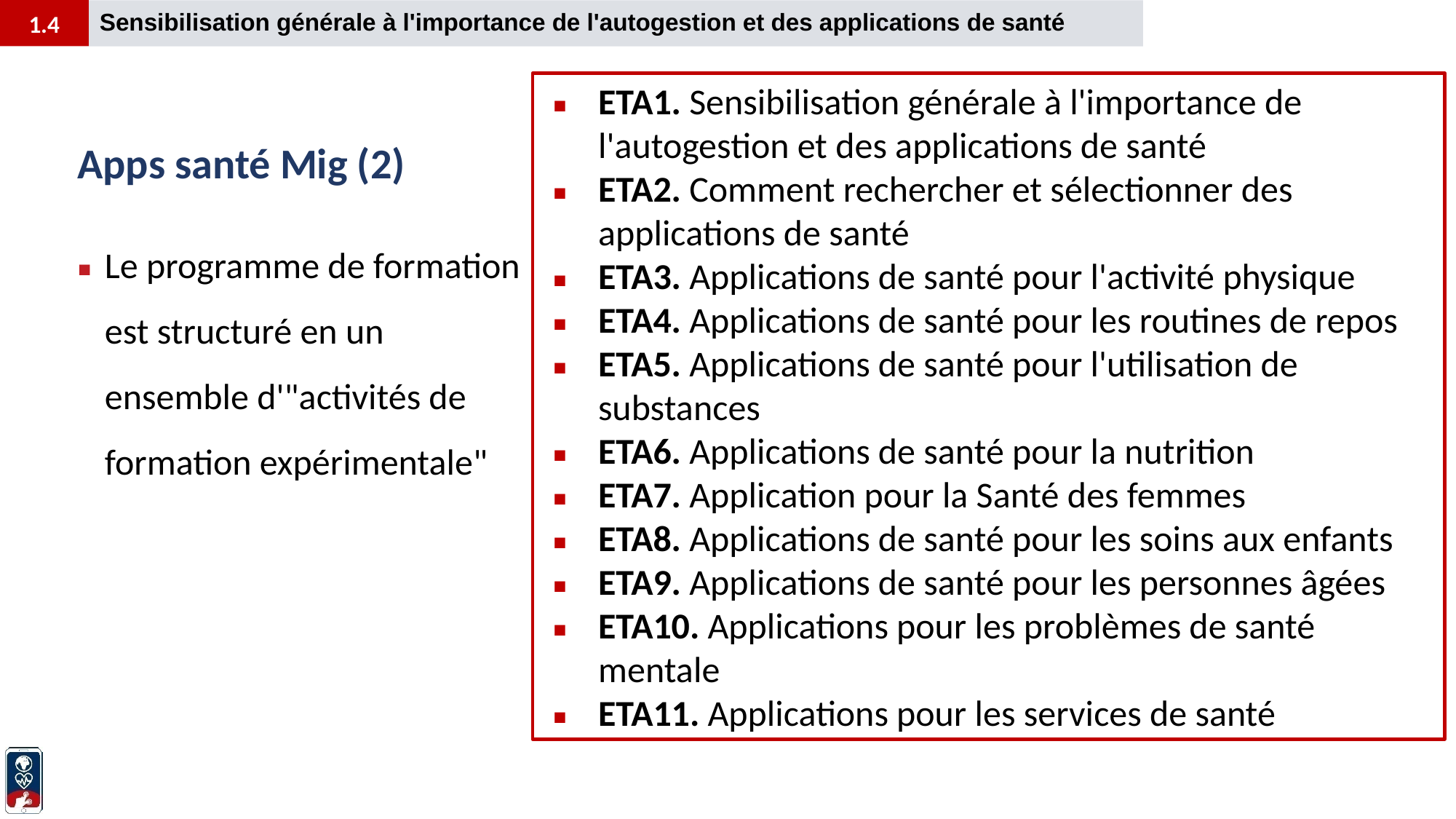

1.4
Sensibilisation générale à l'importance de l'autogestion et des applications de santé
ETA1. Sensibilisation générale à l'importance de l'autogestion et des applications de santé
ETA2. Comment rechercher et sélectionner des applications de santé
ETA3. Applications de santé pour l'activité physique
ETA4. Applications de santé pour les routines de repos
ETA5. Applications de santé pour l'utilisation de substances
ETA6. Applications de santé pour la nutrition
ETA7. Application pour la Santé des femmes
ETA8. Applications de santé pour les soins aux enfants
ETA9. Applications de santé pour les personnes âgées
ETA10. Applications pour les problèmes de santé mentale
ETA11. Applications pour les services de santé
# Apps santé Mig (2)
Le programme de formation est structuré en un ensemble d'"activités de formation expérimentale"